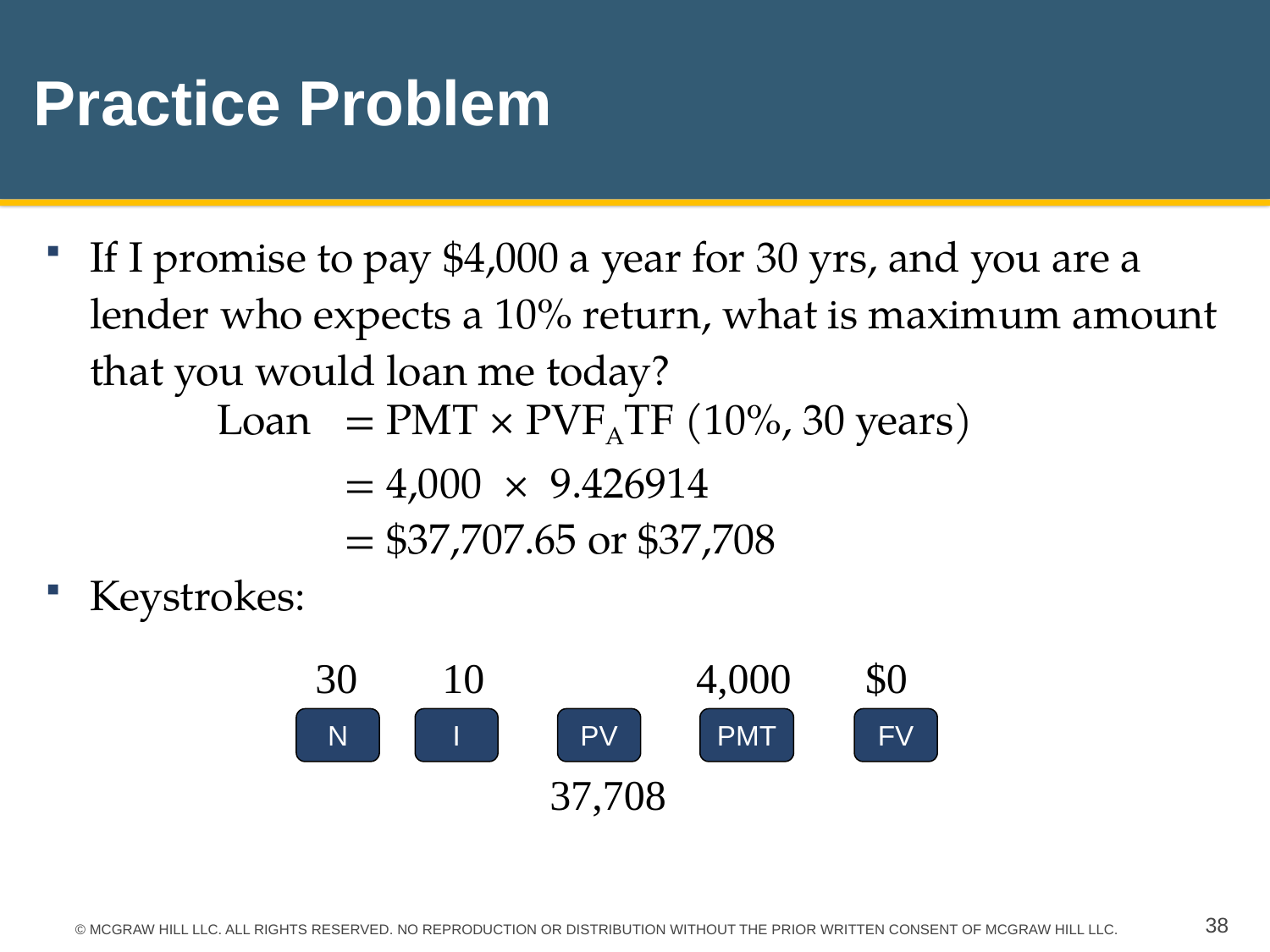

# Practice Problem
If I promise to pay $4,000 a year for 30 yrs, and you are a lender who expects a 10% return, what is maximum amount that you would loan me today?
		Loan	= PMT × PVFATF (10%, 30 years)
			= 4,000  ×  9.426914
			= $37,707.65 or $37,708
Keystrokes:
  30        10 		  4,000       $0
N

I

PV

PMT

FV

		 37,708
© MCGRAW HILL LLC. ALL RIGHTS RESERVED. NO REPRODUCTION OR DISTRIBUTION WITHOUT THE PRIOR WRITTEN CONSENT OF MCGRAW HILL LLC.
38